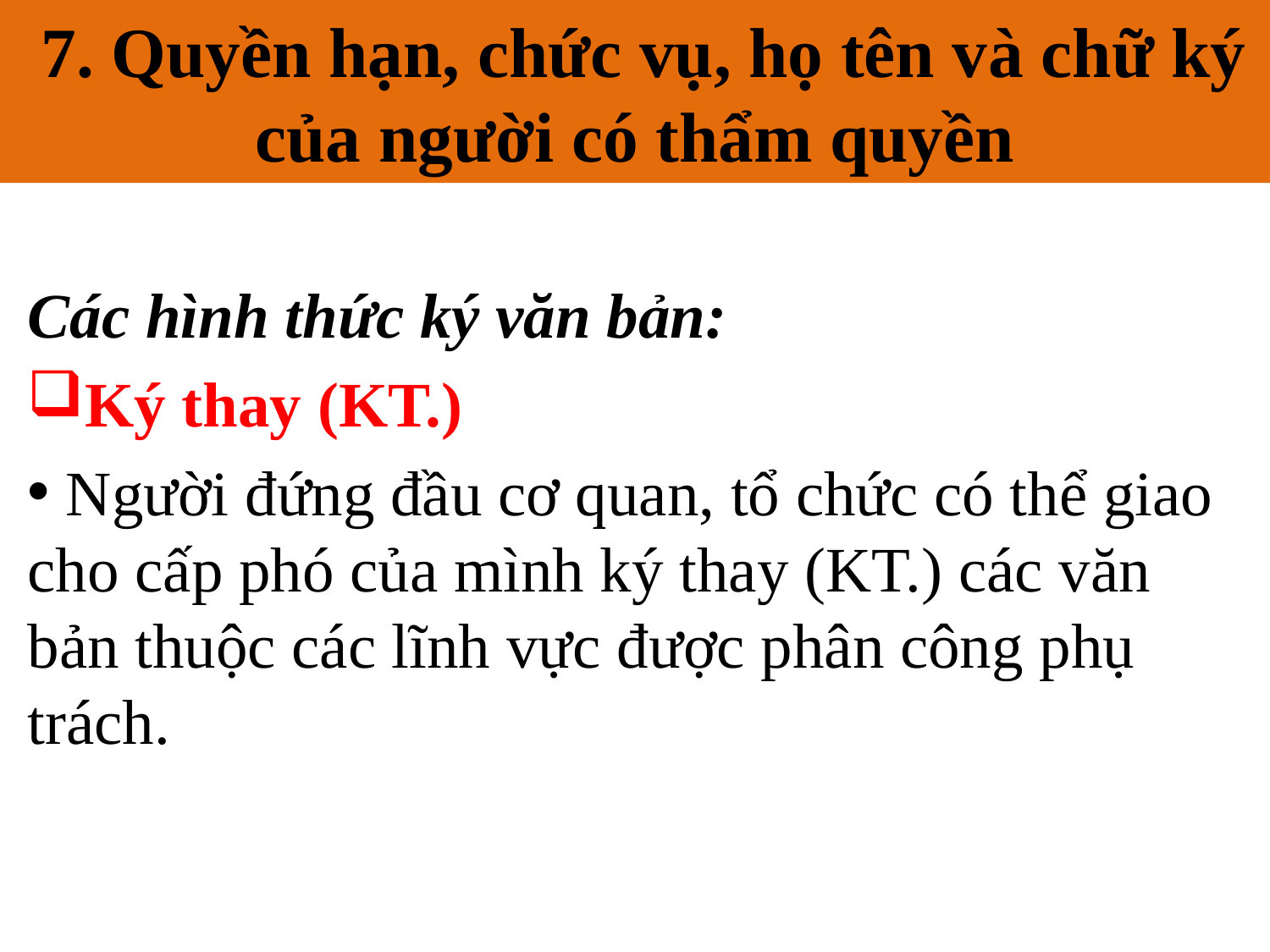

7. Quyền hạn, chức vụ, họ tên và chữ ký của người có thẩm quyền
# 7. Quyền hạn, chức vụ, họ tên và chữ ký của người có thẩm quyền
Các hình thức ký văn bản:
Ký thay (KT.)
 Người đứng đầu cơ quan, tổ chức có thể giao cho cấp phó của mình ký thay (KT.) các văn bản thuộc các lĩnh vực được phân công phụ trách.